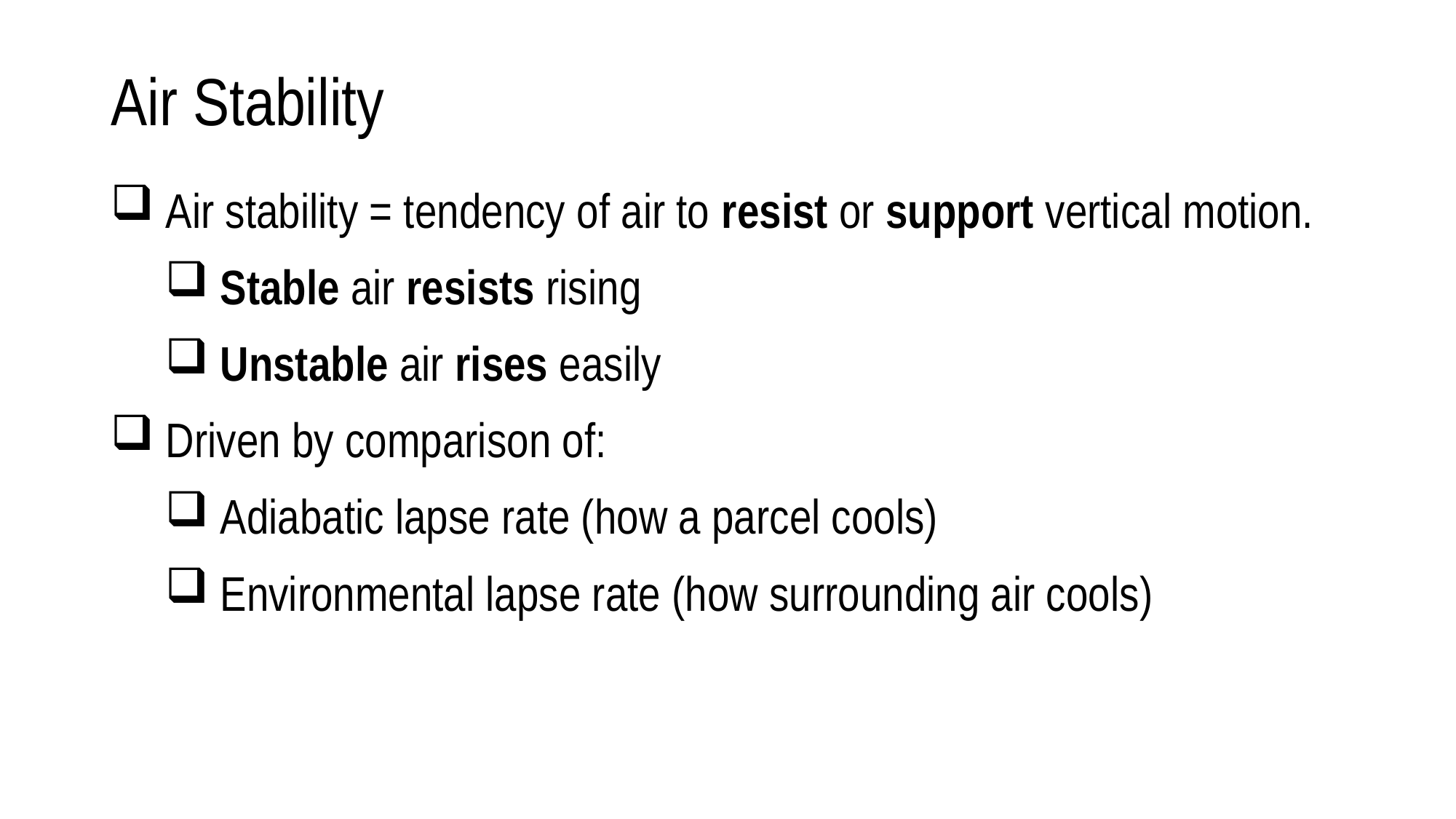

# Air Stability
 Air stability = tendency of air to resist or support vertical motion.
 Stable air resists rising
 Unstable air rises easily
 Driven by comparison of:
 Adiabatic lapse rate (how a parcel cools)
 Environmental lapse rate (how surrounding air cools)